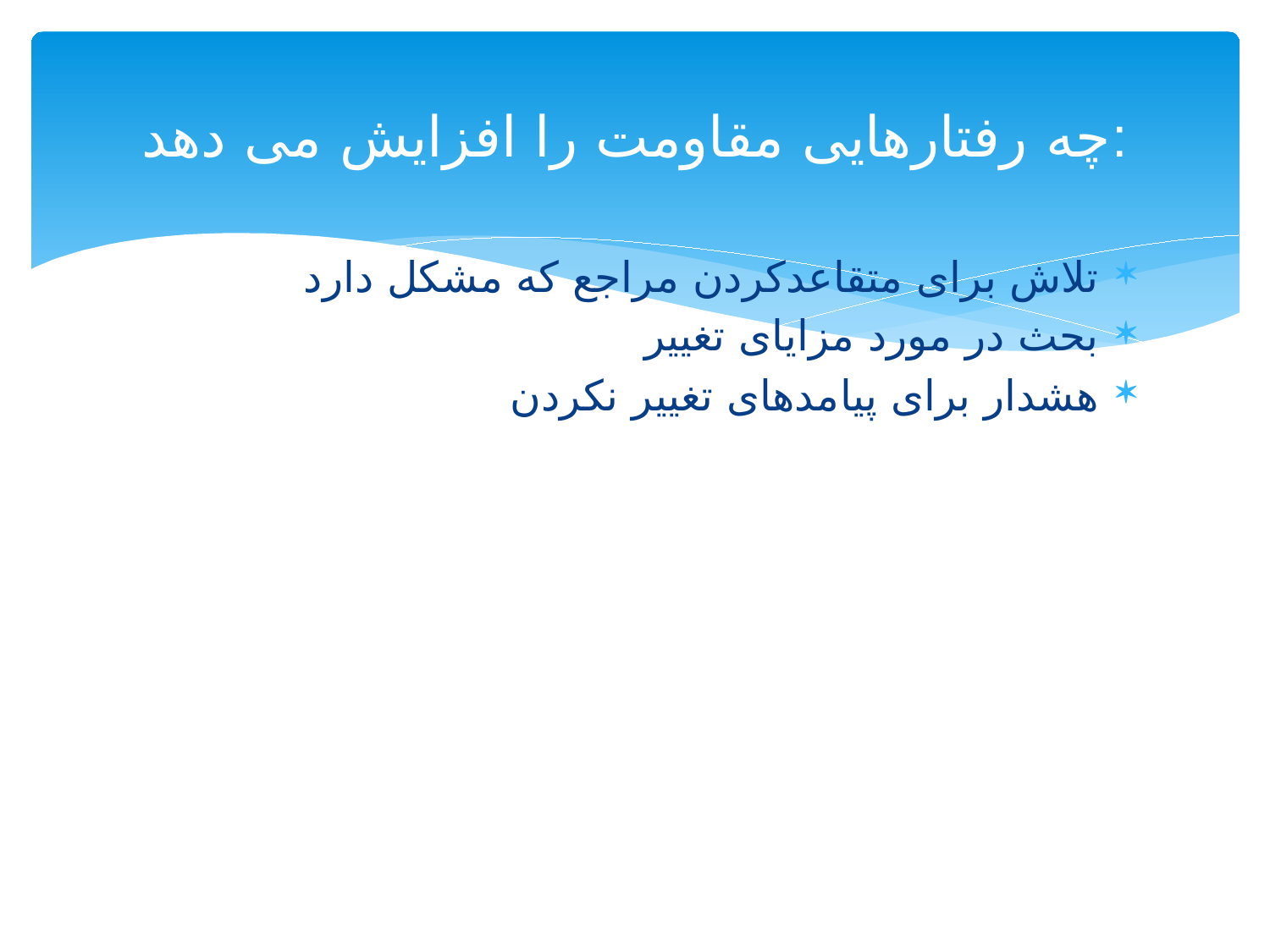

# چه رفتارهایی مقاومت را افزایش می دهد:
تلاش برای متقاعدکردن مراجع که مشکل دارد
بحث در مورد مزایای تغییر
هشدار برای پیامدهای تغییر نکردن